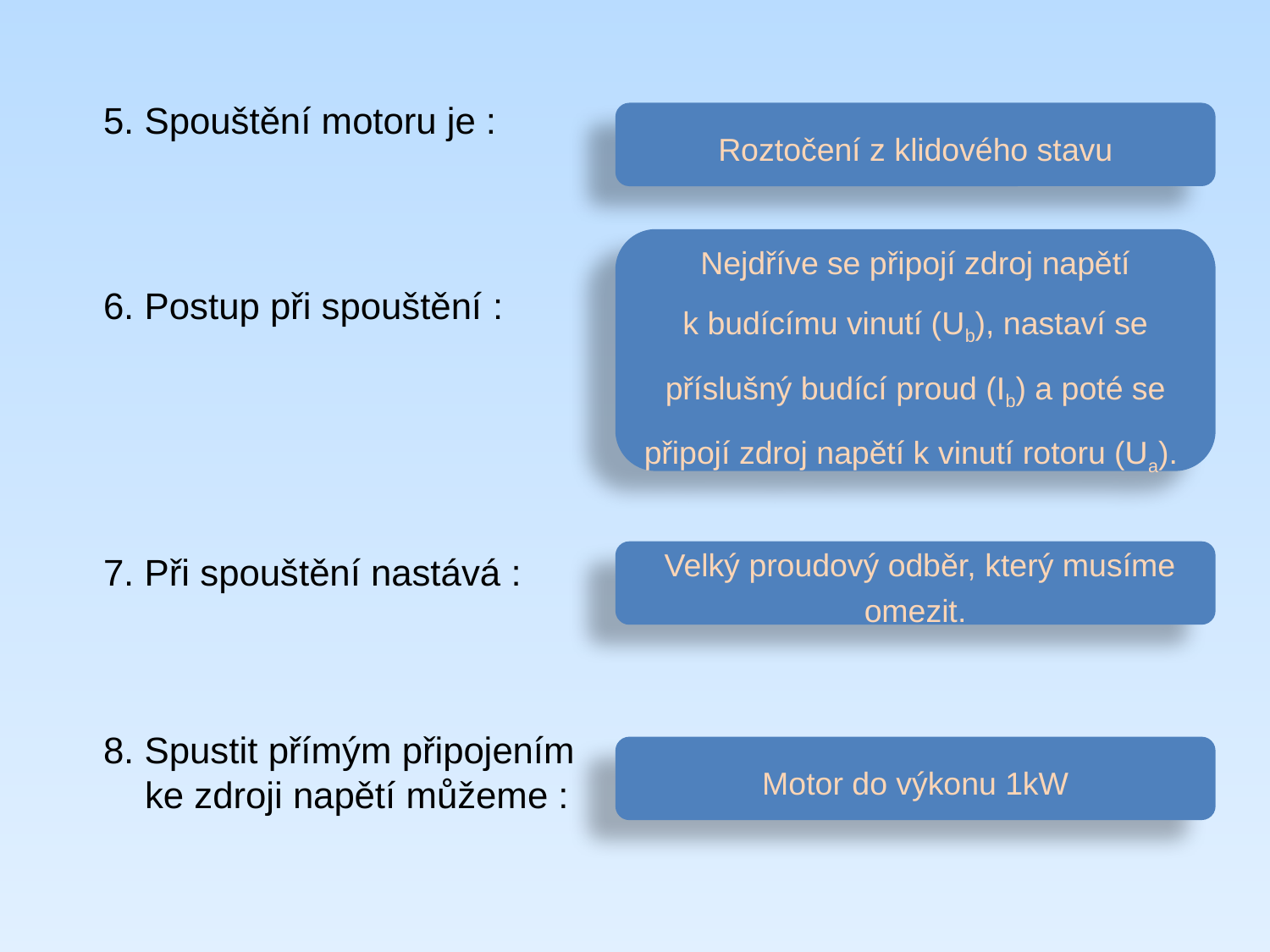

5. Spouštění motoru je :

6. Postup při spouštění :

7. Při spouštění nastává :

8. Spustit přímým připojením
    ke zdroji napětí můžeme :

Roztočení z klidového stavu
Nejdříve se připojí zdroj napětí k budícímu vinutí (Ub), nastaví se příslušný budící proud (Ib) a poté se připojí zdroj napětí k vinutí rotoru (Ua).
 Velký proudový odběr, který musíme omezit.
Motor do výkonu 1kW